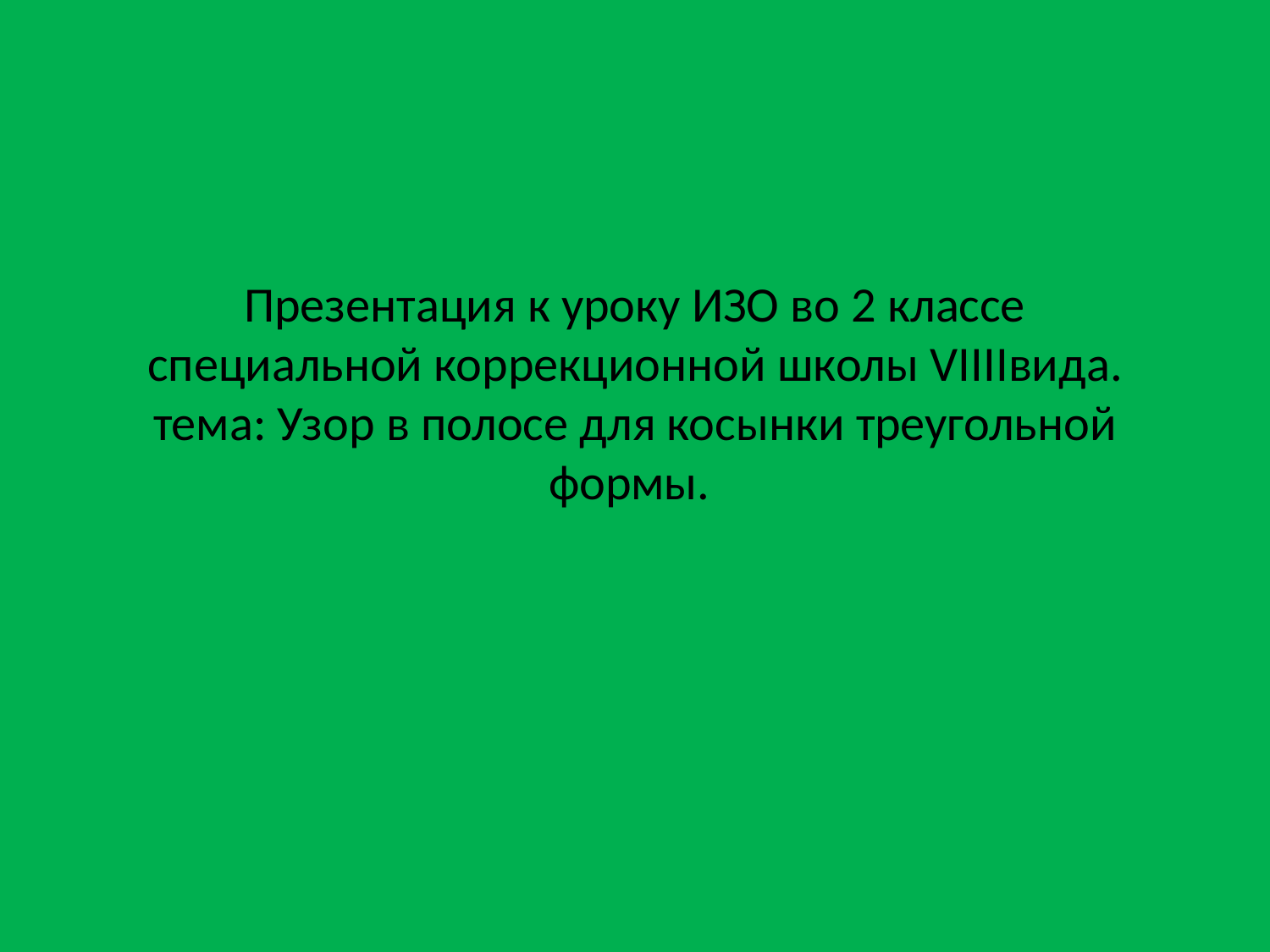

# Презентация к уроку ИЗО во 2 классе специальной коррекционной школы VIIIIвида. тема: Узор в полосе для косынки треугольной формы.